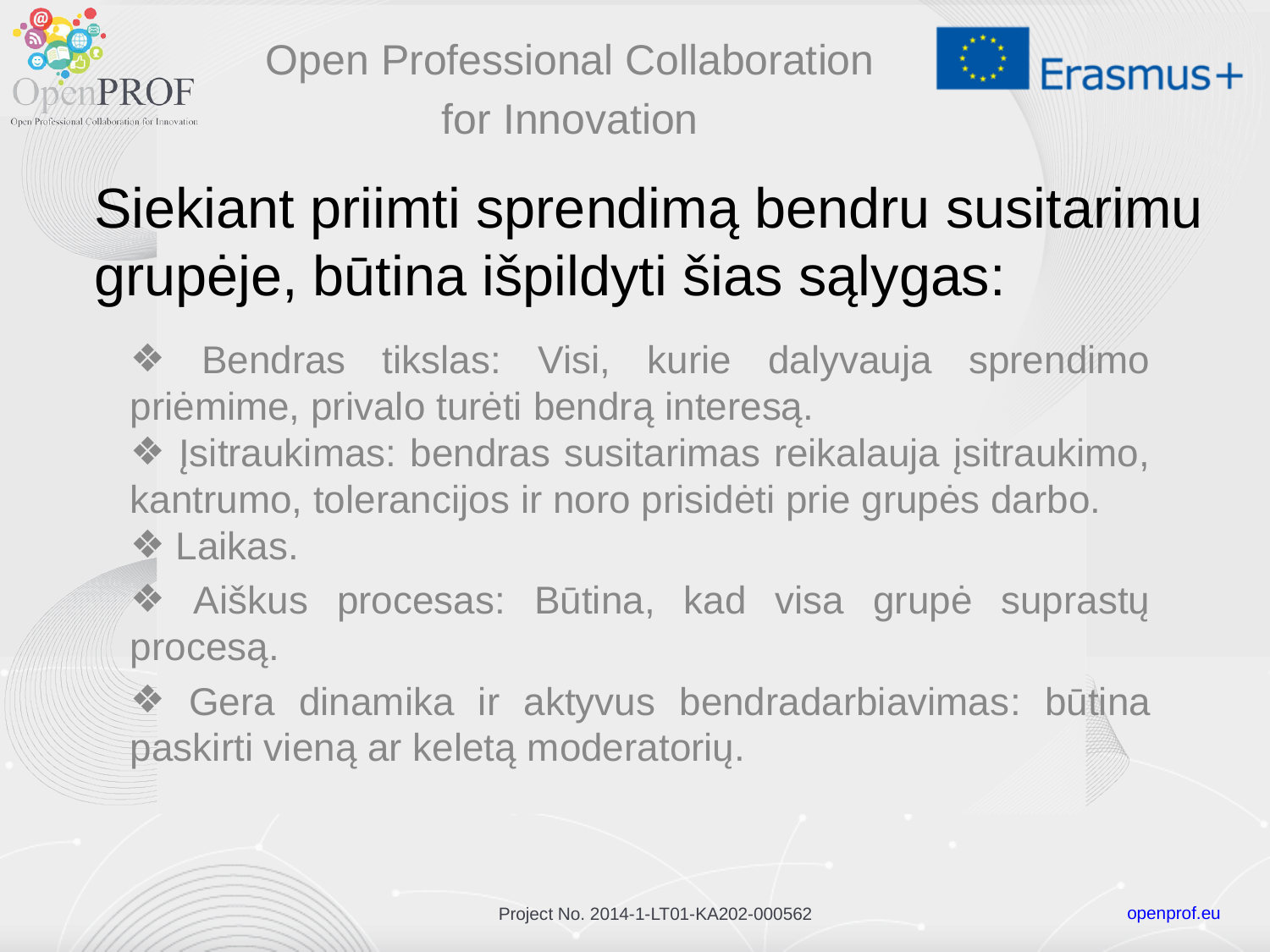

Open Professional Collaboration
for Innovation
# Siekiant priimti sprendimą bendru susitarimu grupėje, būtina išpildyti šias sąlygas:
 Bendras tikslas: Visi, kurie dalyvauja sprendimo priėmime, privalo turėti bendrą interesą.
 Įsitraukimas: bendras susitarimas reikalauja įsitraukimo, kantrumo, tolerancijos ir noro prisidėti prie grupės darbo.
 Laikas.
 Aiškus procesas: Būtina, kad visa grupė suprastų procesą.
 Gera dinamika ir aktyvus bendradarbiavimas: būtina paskirti vieną ar keletą moderatorių.